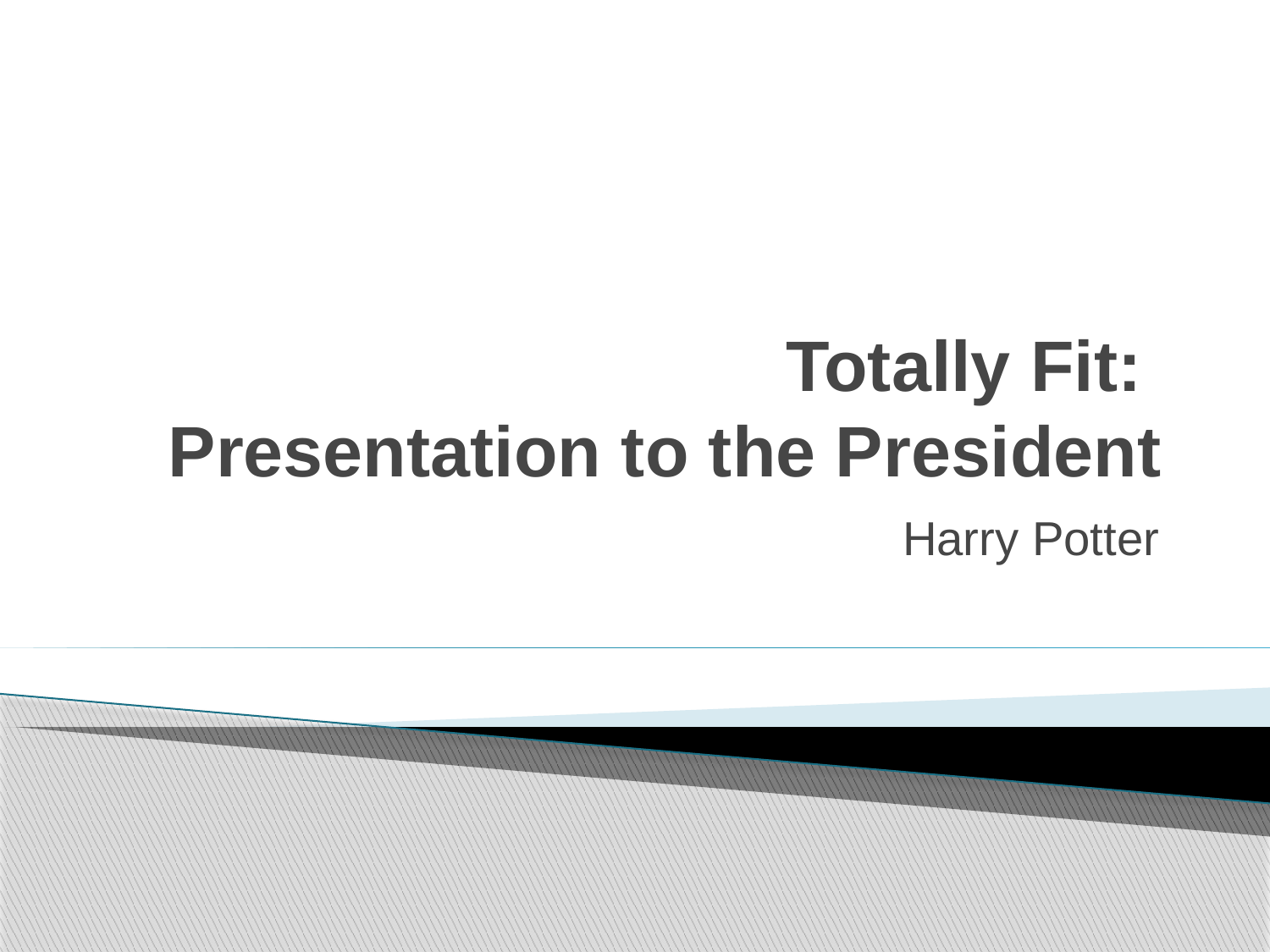

# Totally Fit: Presentation to the President
Harry Potter